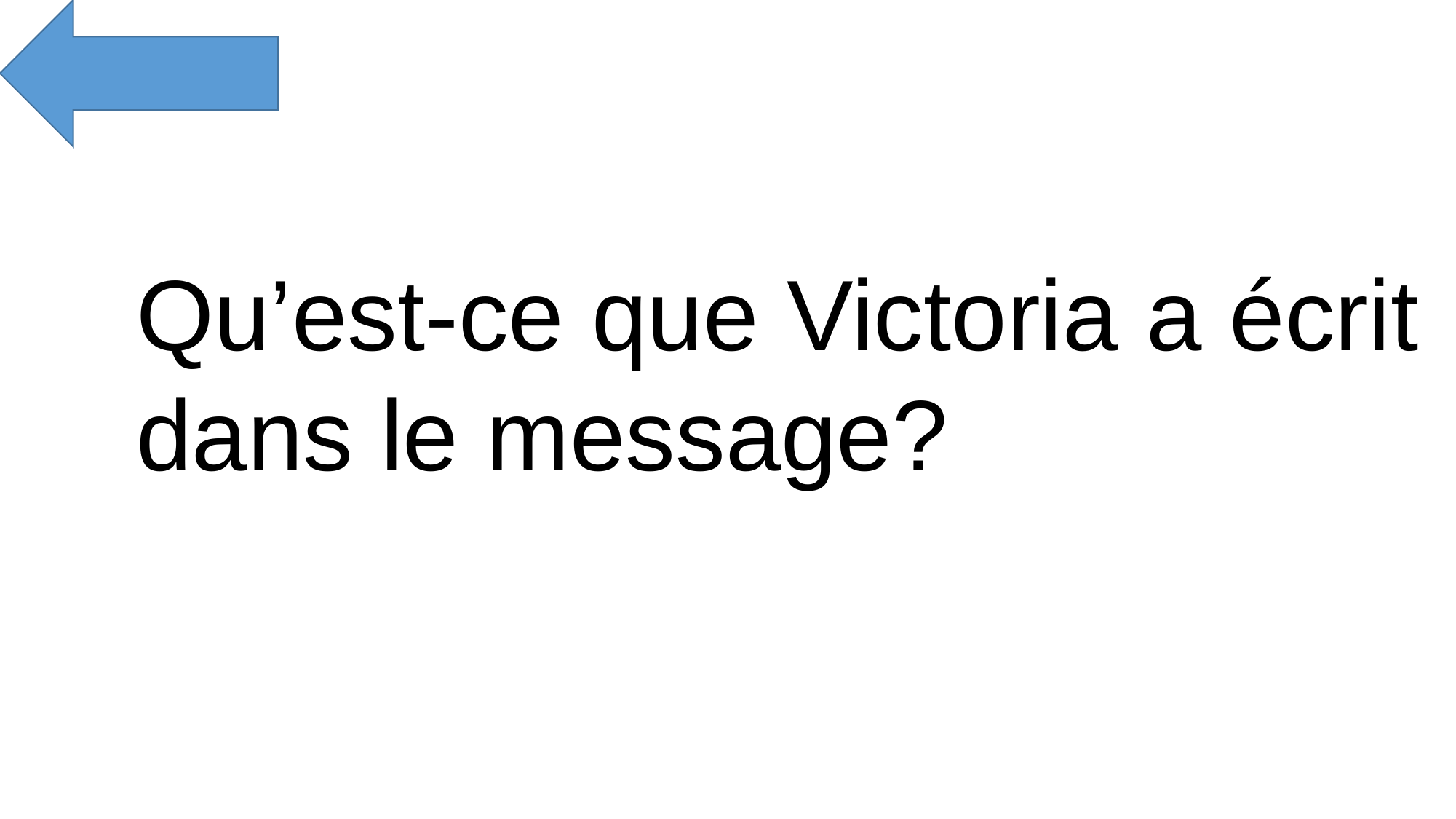

Qu’est-ce que Victoria a écrit dans le message?